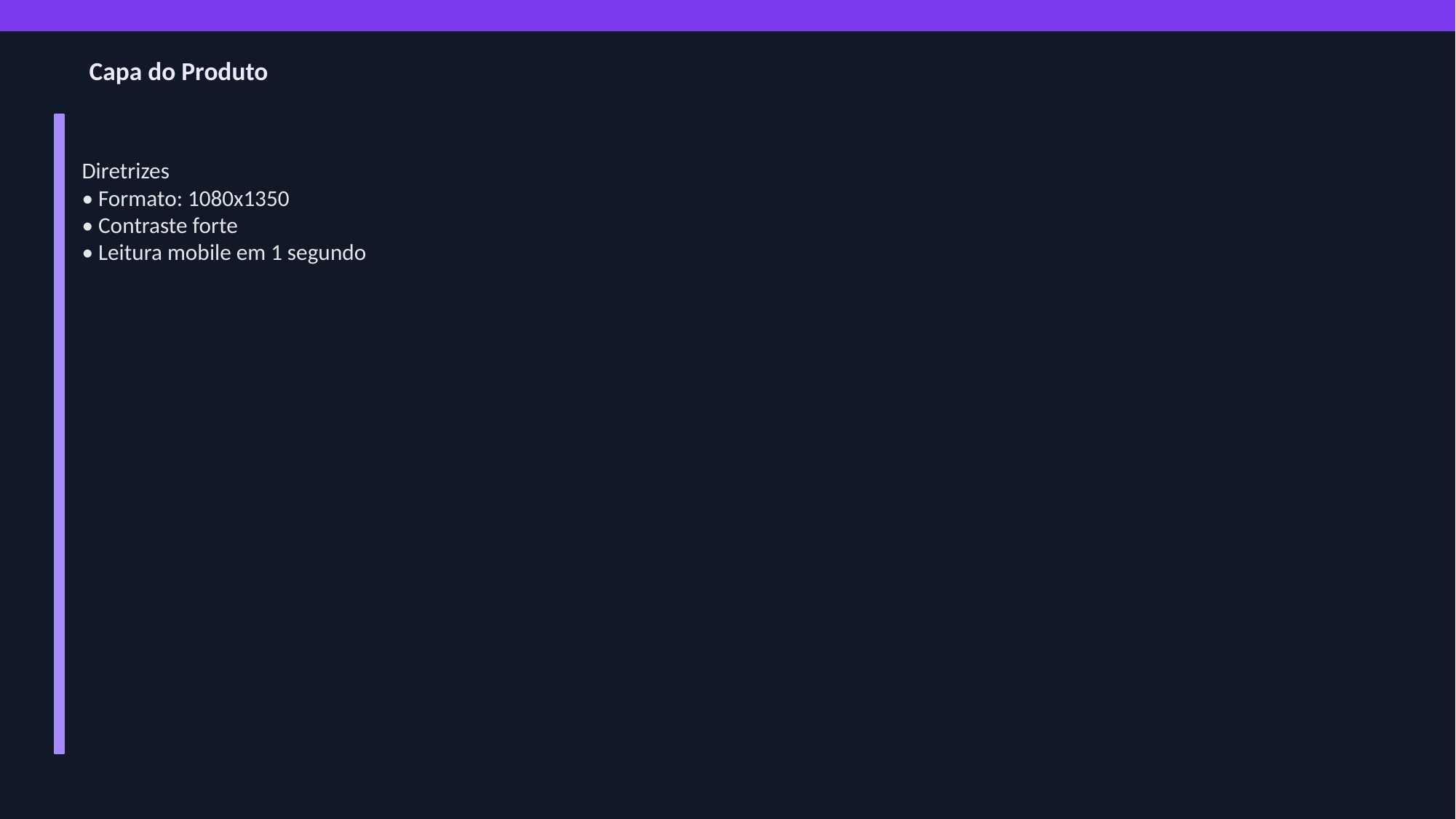

Capa do Produto

Diretrizes
• Formato: 1080x1350
• Contraste forte
• Leitura mobile em 1 segundo